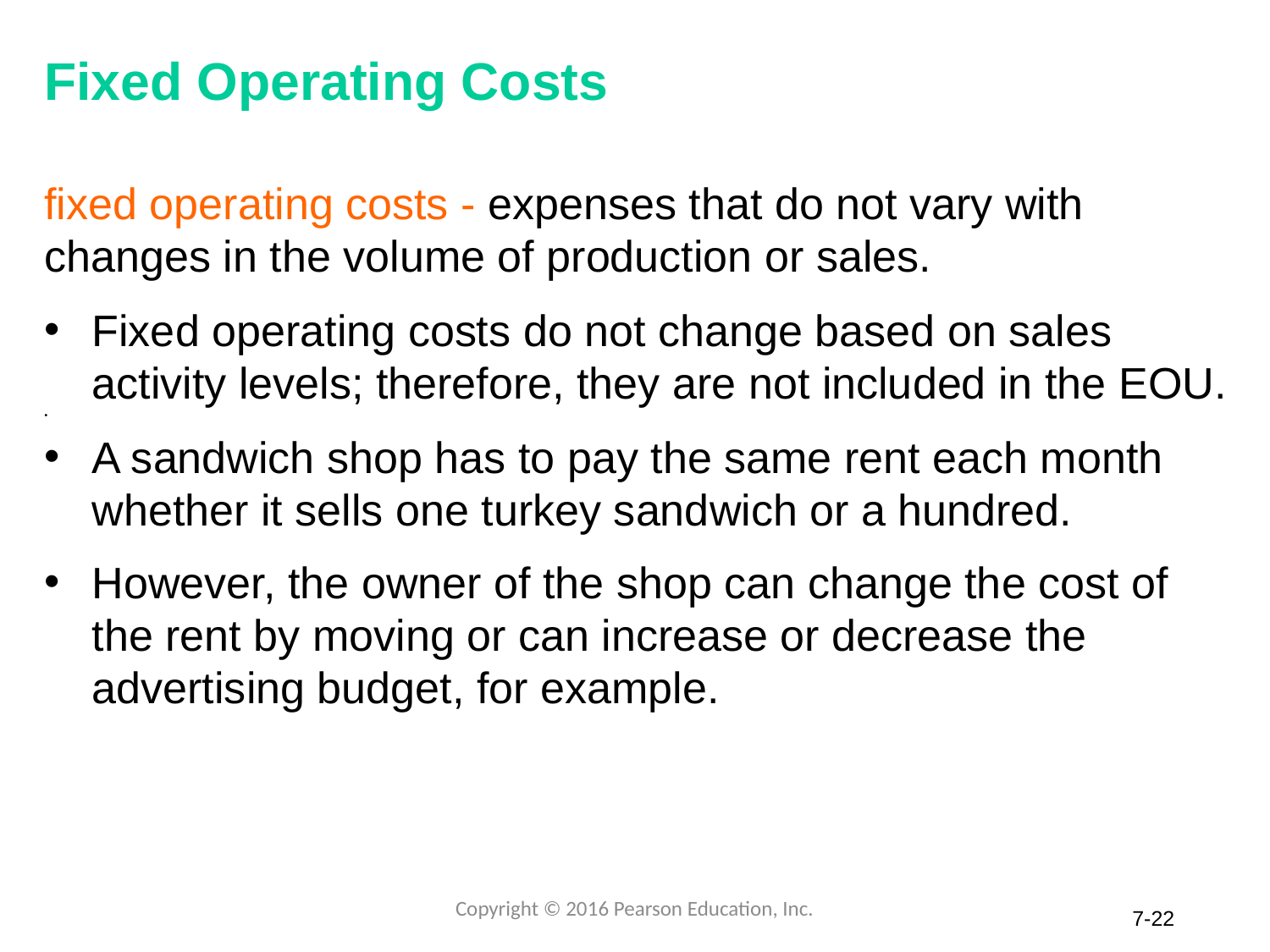

# Fixed Operating Costs
fixed operating costs - expenses that do not vary with changes in the volume of production or sales.

Fixed operating costs do not change based on sales activity levels; therefore, they are not included in the EOU.

A sandwich shop has to pay the same rent each month whether it sells one turkey sandwich or a hundred.
However, the owner of the shop can change the cost of the rent by moving or can increase or decrease the advertising budget, for example.
Copyright © 2016 Pearson Education, Inc.